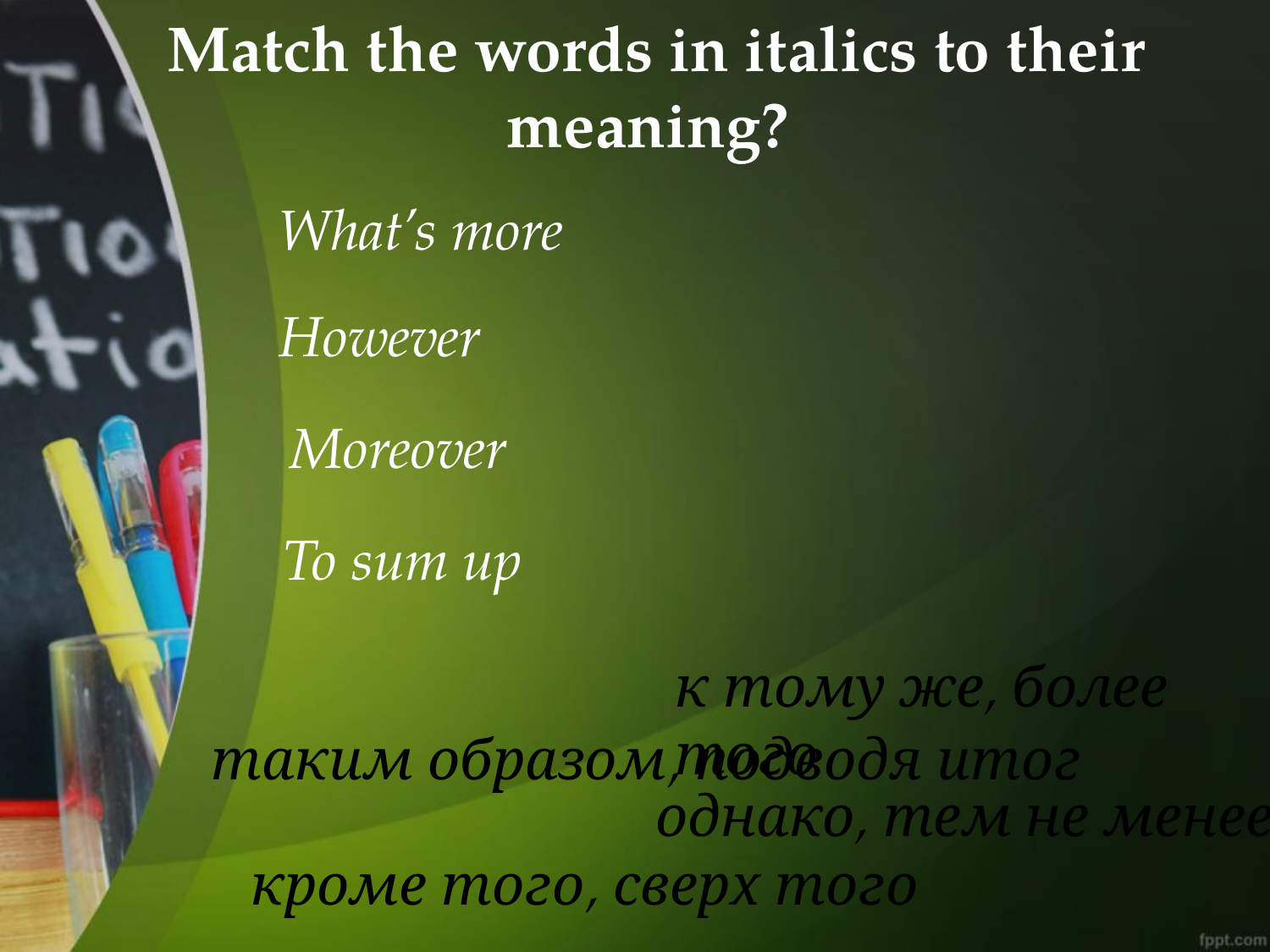

# Match the words in italics to their meaning?
What’s more
However
Moreover
To sum up
к тому же, более того
таким образом, подводя итог
однако, тем не менее
кроме того, сверх того